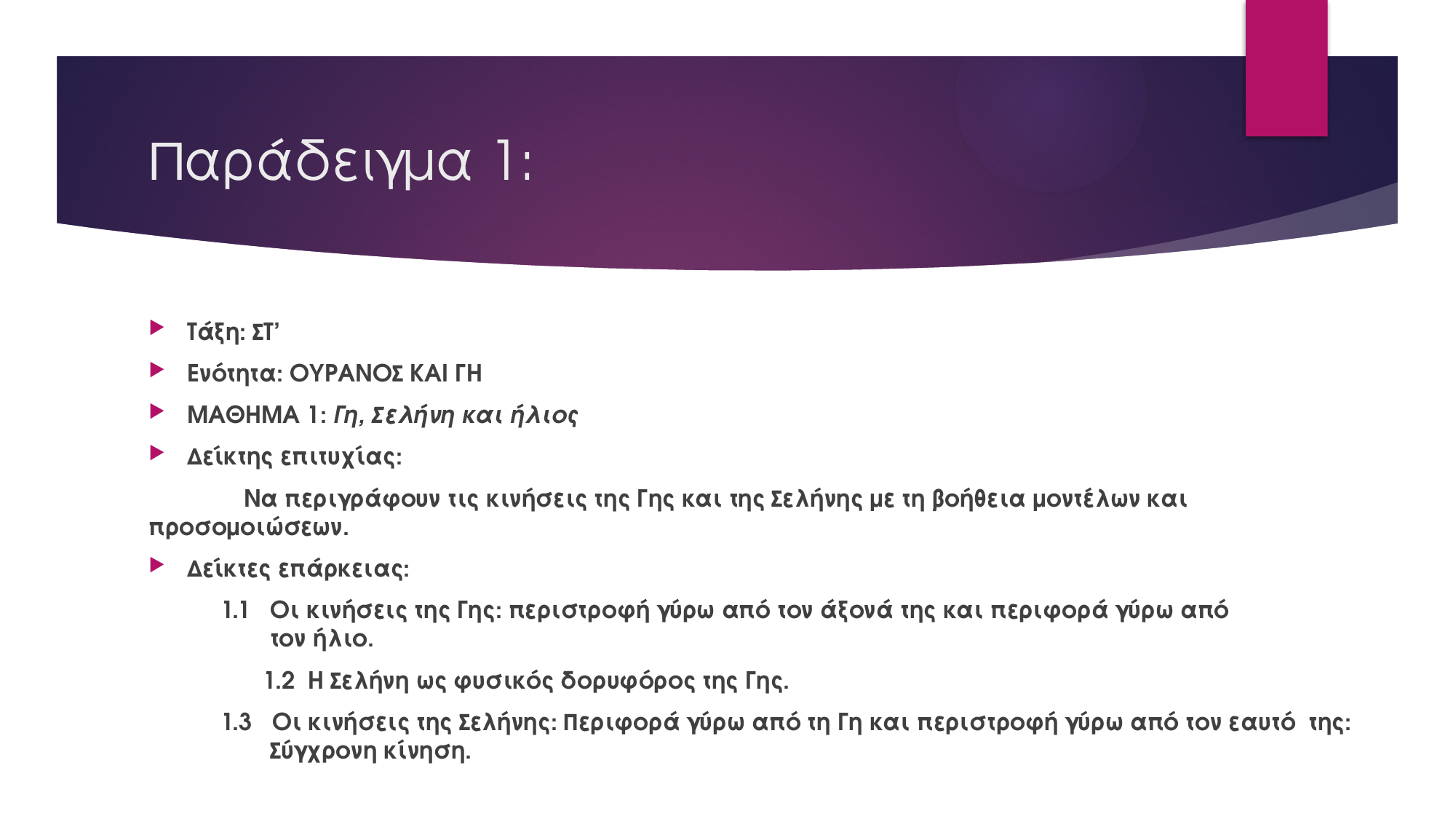

# Παράδειγμα 1:
Τάξη: ΣΤ’
Ενότητα: ΟΥΡΑΝΟΣ ΚΑΙ ΓΗ
ΜΑΘΗΜΑ 1: Γη, Σελήνη και ήλιος
Δείκτης επιτυχίας:
	Να περιγράφουν τις κινήσεις της Γης και της Σελήνης με τη βοήθεια μοντέλων και 	προσομοιώσεων.
Δείκτες επάρκειας:
           1.1   Οι κινήσεις της Γης: περιστροφή γύρω από τον άξονά της και περιφορά γύρω από 	        τον ήλιο.
	   1.2  Η Σελήνη ως φυσικός δορυφόρος της Γης.
           1.3   Οι κινήσεις της Σελήνης: Περιφορά γύρω από τη Γη και περιστροφή γύρω από τον εαυτό  της: Σύγχρονη κίνηση.